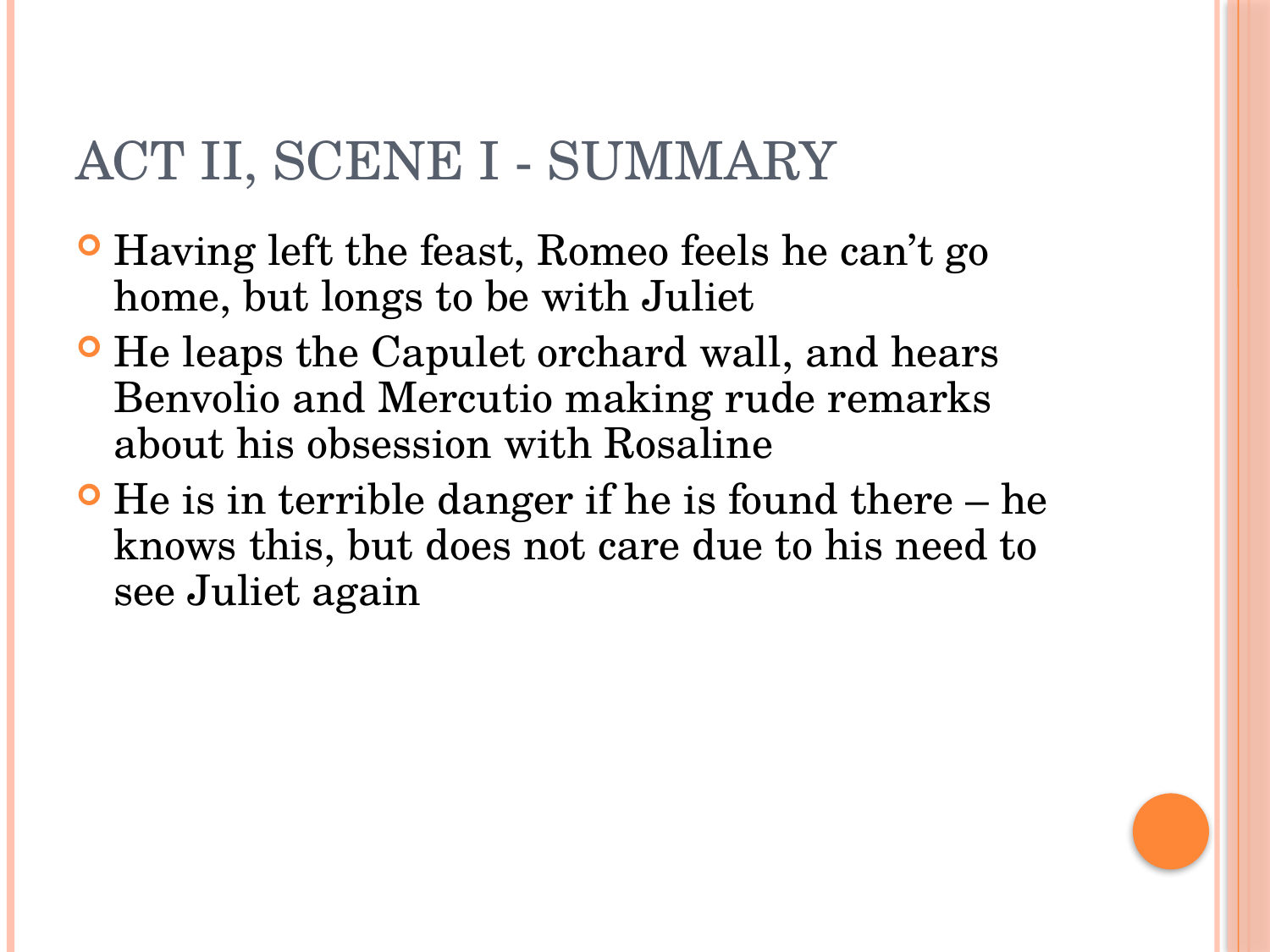

# Act II, Scene i - Summary
Having left the feast, Romeo feels he can’t go home, but longs to be with Juliet
He leaps the Capulet orchard wall, and hears Benvolio and Mercutio making rude remarks about his obsession with Rosaline
He is in terrible danger if he is found there – he knows this, but does not care due to his need to see Juliet again